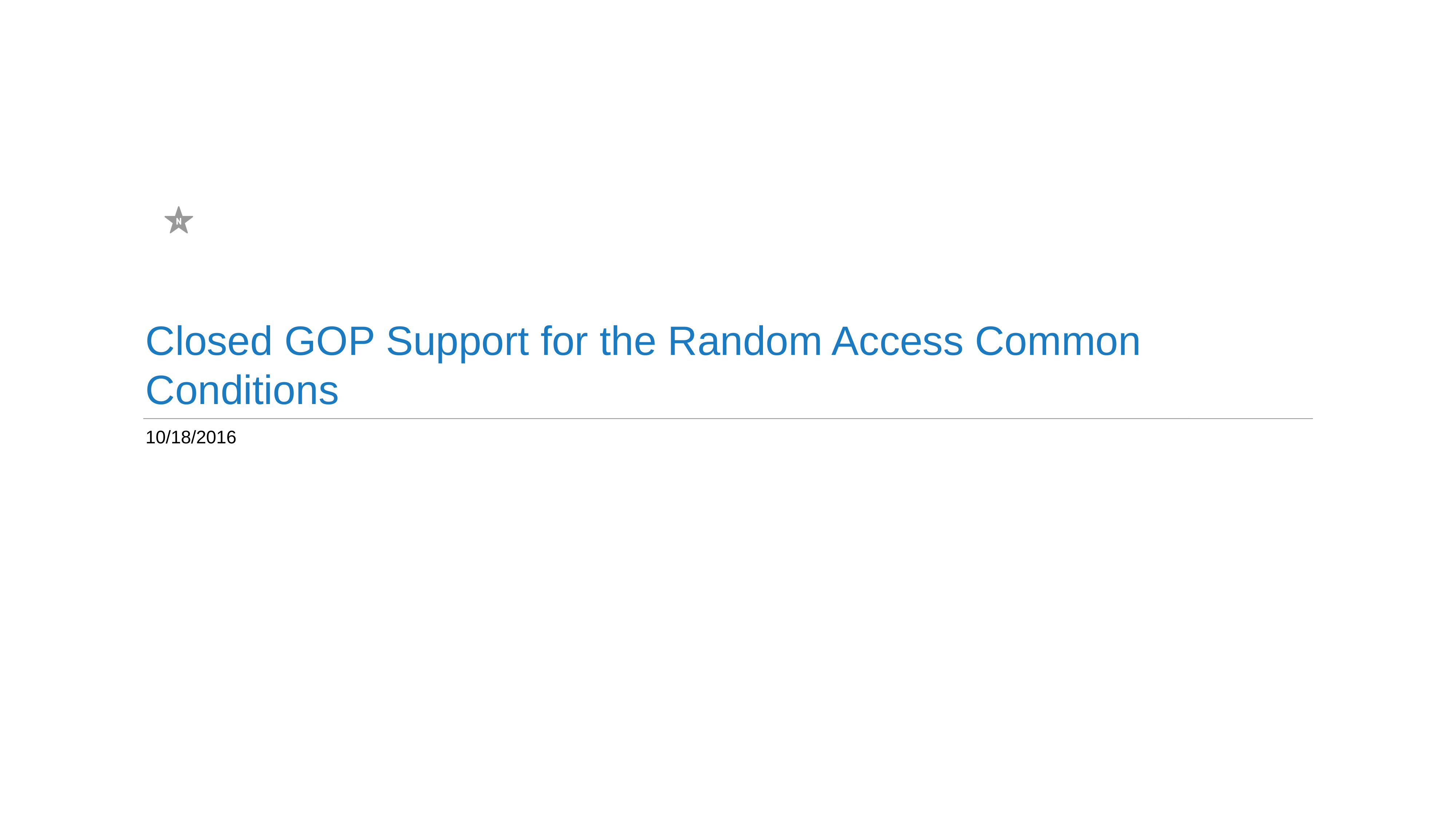

# Closed GOP Support for the Random Access Common Conditions
10/18/2016